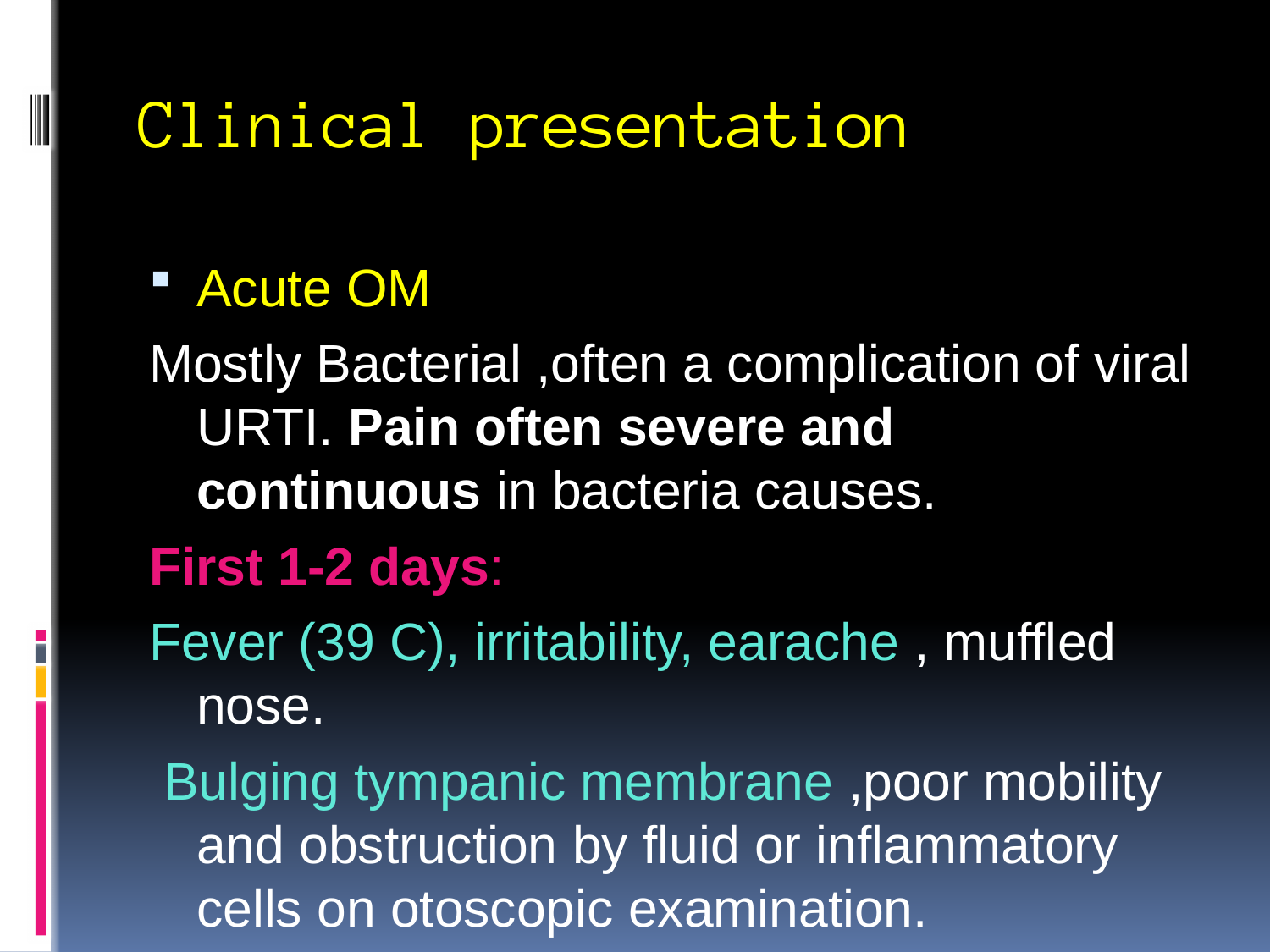

# Clinical presentation
Acute OM
Mostly Bacterial ,often a complication of viral URTI. Pain often severe and continuous in bacteria causes.
First 1-2 days:
Fever (39 C), irritability, earache , muffled nose.
 Bulging tympanic membrane ,poor mobility and obstruction by fluid or inflammatory cells on otoscopic examination.